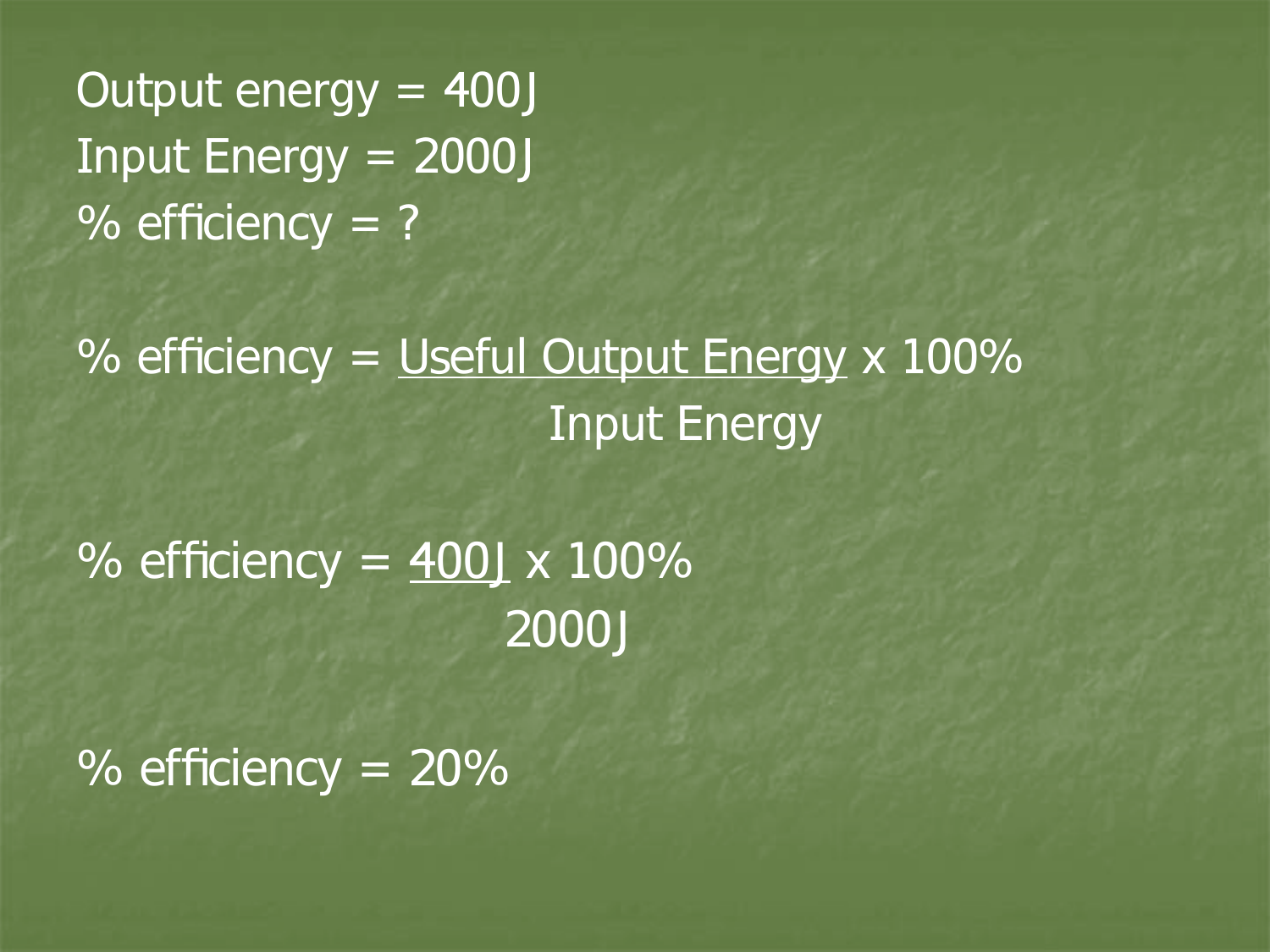

#
Output energy = 400J
Input Energy = 2000J
% efficiency = ?

% efficiency = Useful Output Energy x 100%
				   Input Energy

% efficiency = 400J x 100%
				2000J

% efficiency = 20%